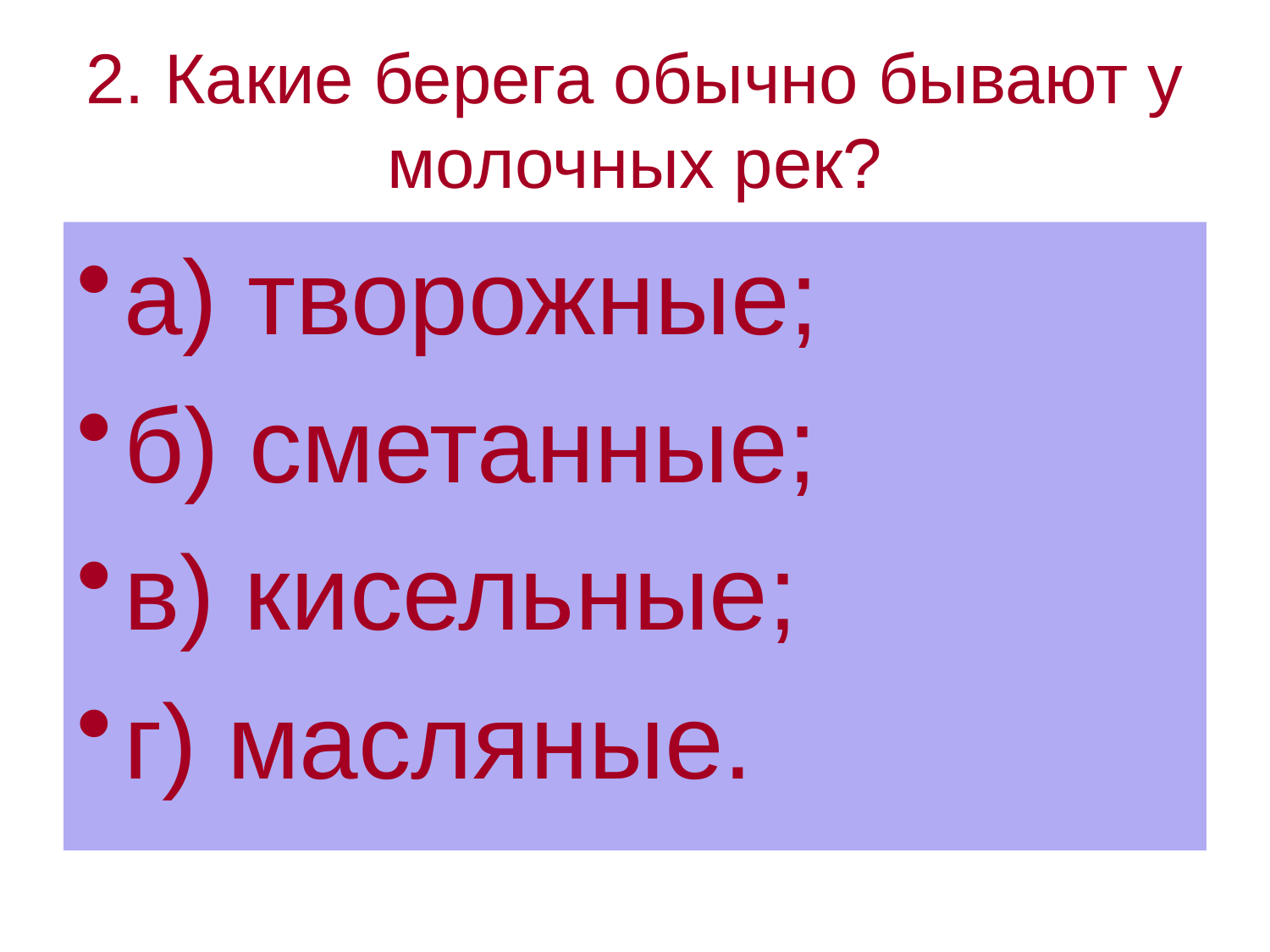

# 2. Какие берега обычно бывают у молочных рек?
а) творожные;
б) сметанные;
в) кисельные;
г) масляные.